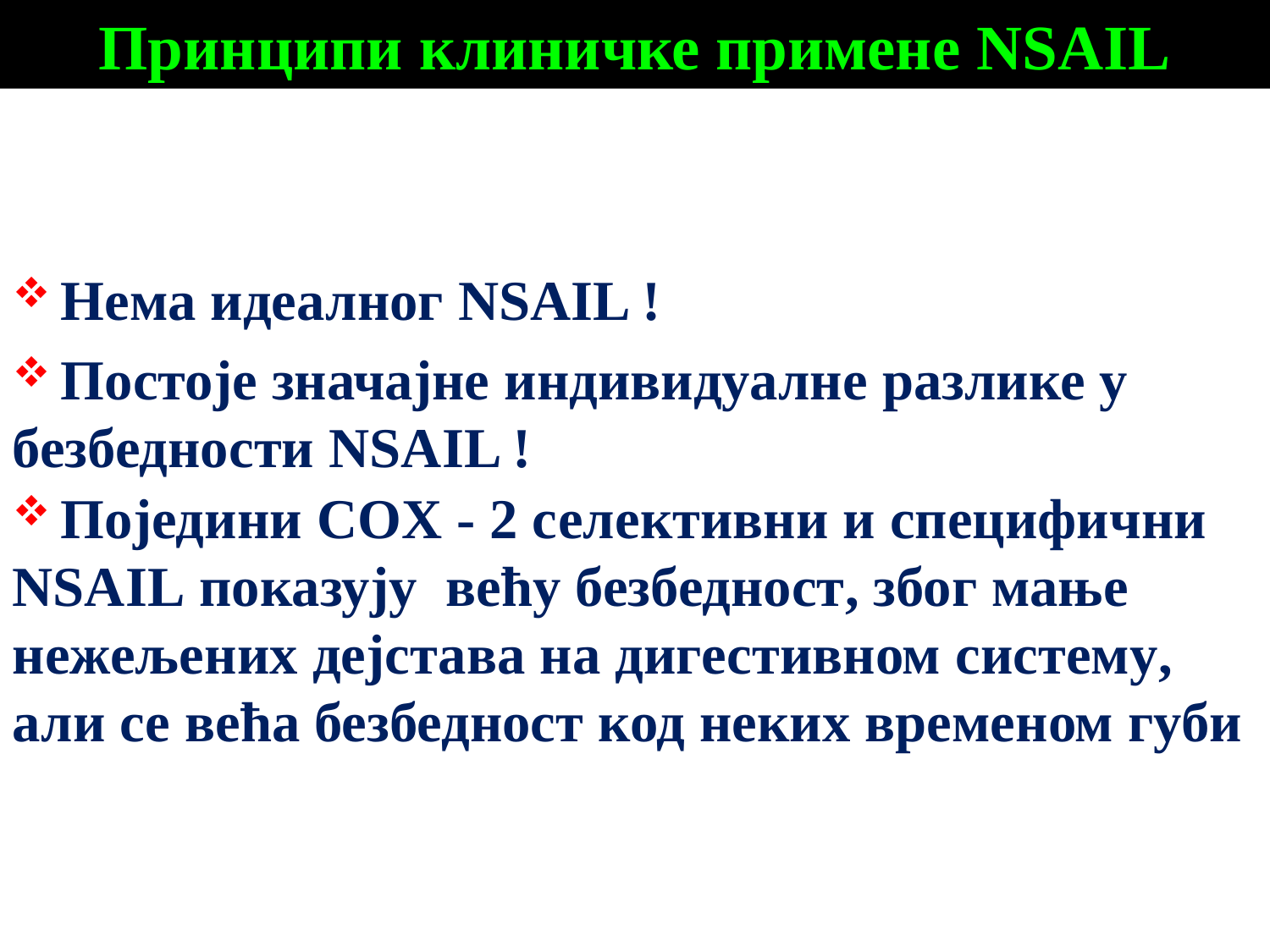

Принципи клиничке примене NSAIL
 Нема идеалног NSAIL !
 Постоје значајне индивидуалне разлике у безбедности NSAIL !
 Поједини COX - 2 селективни и специфични NSAIL показују  већу безбедност, због мање нежељених дејстава на дигестивном систему, али се већа безбедност код неких временом губи